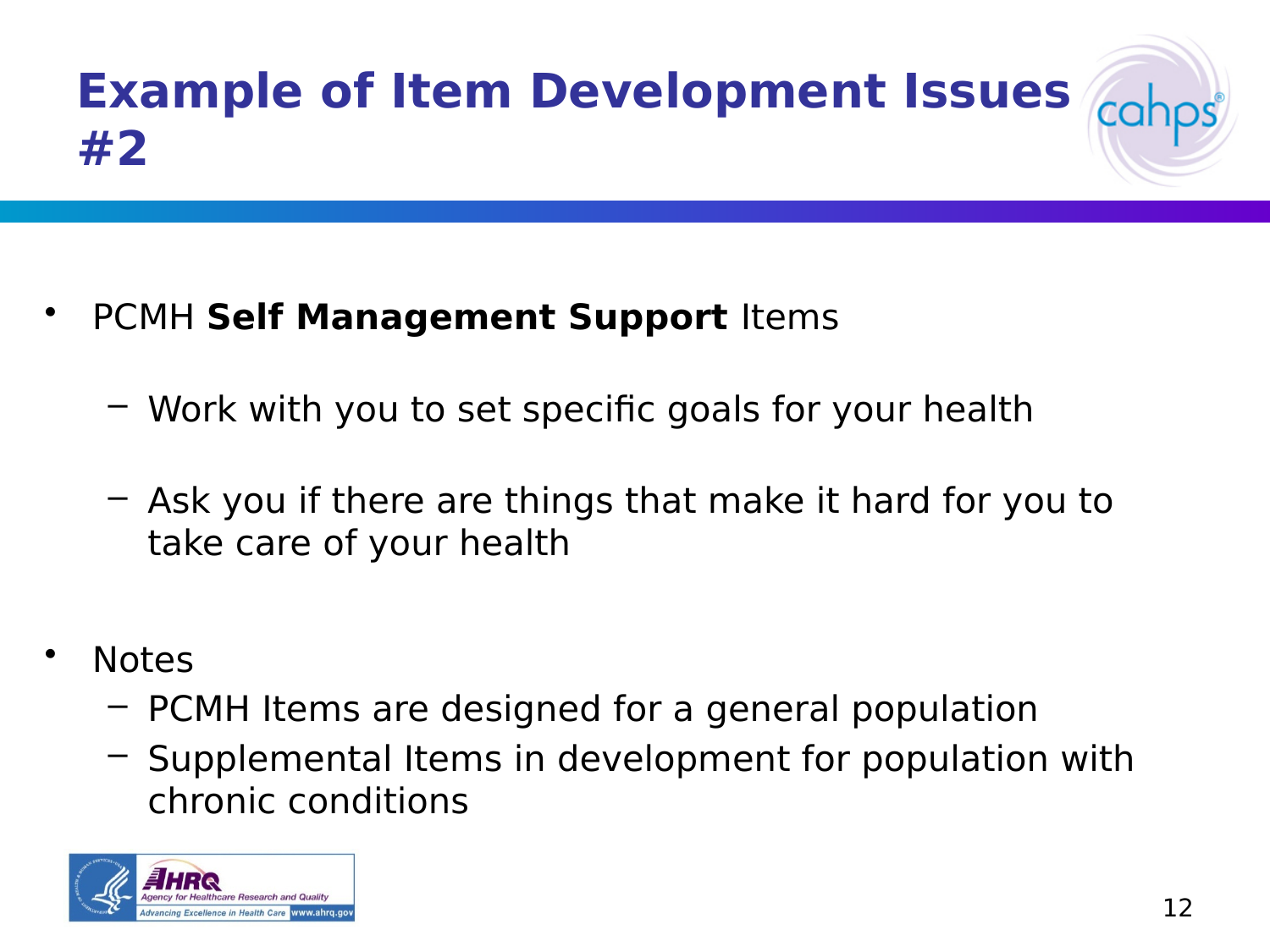

# Example of Item Development Issues #2

PCMH Self Management Support Items
Work with you to set specific goals for your health
Ask you if there are things that make it hard for you to take care of your health

Notes
PCMH Items are designed for a general population
Supplemental Items in development for population with chronic conditions

12